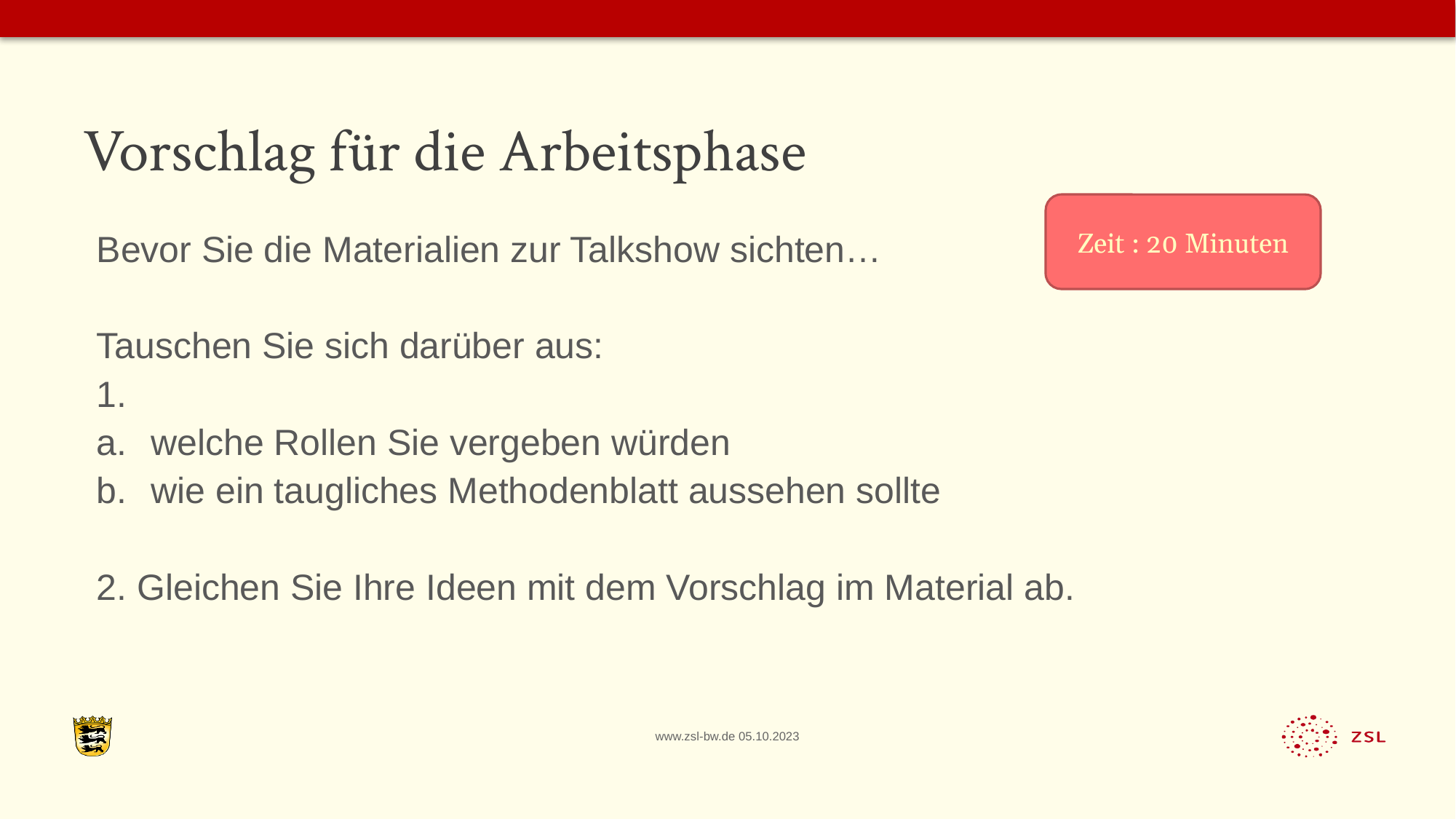

# Vorschlag für die Arbeitsphase
Zeit : 20 Minuten
Bevor Sie die Materialien zur Talkshow sichten…

Tauschen Sie sich darüber aus:
1.
welche Rollen Sie vergeben würden
wie ein taugliches Methodenblatt aussehen sollte

2. Gleichen Sie Ihre Ideen mit dem Vorschlag im Material ab.